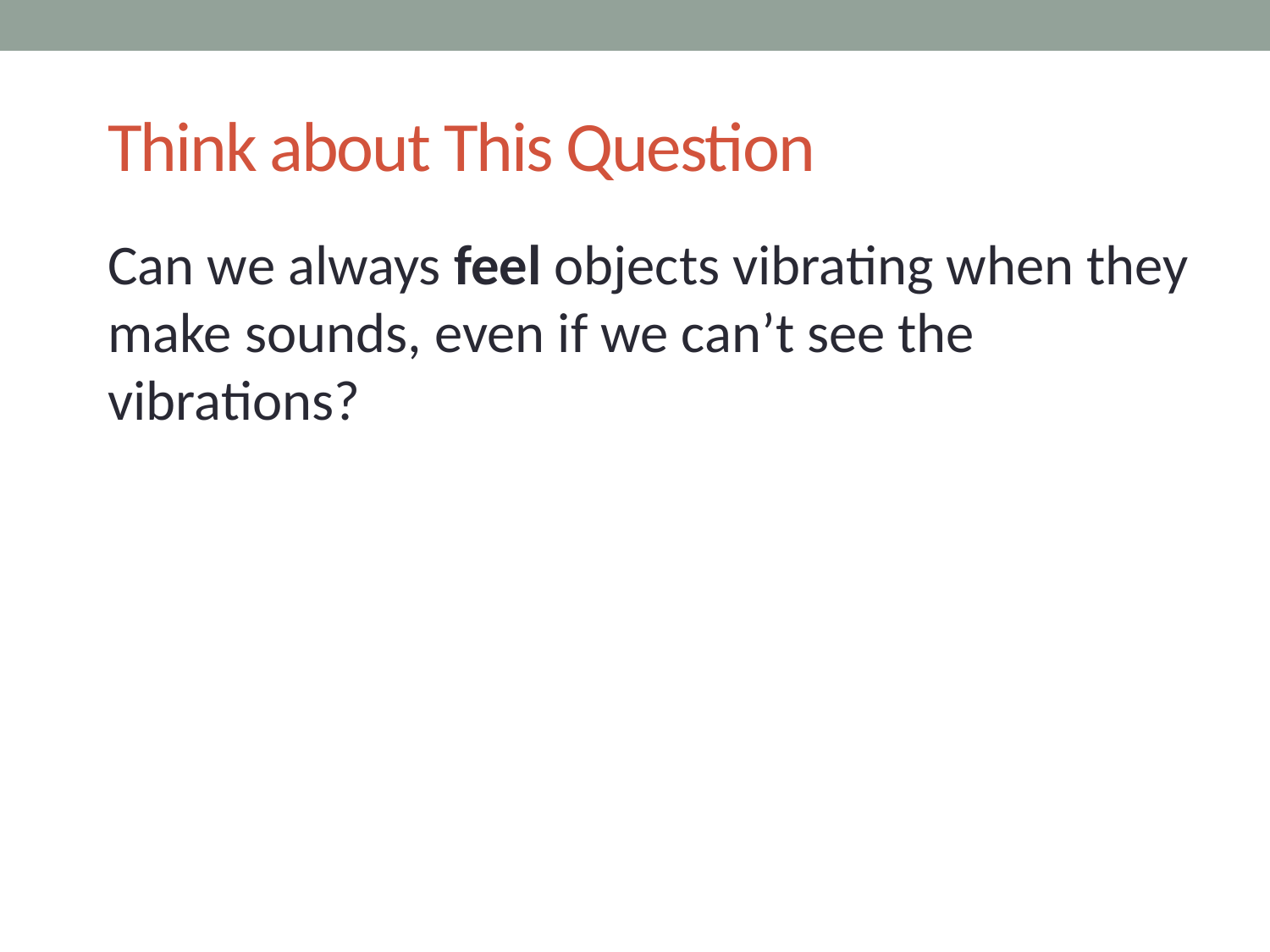

# Think about This Question
Can we always feel objects vibrating when they make sounds, even if we can’t see the vibrations?